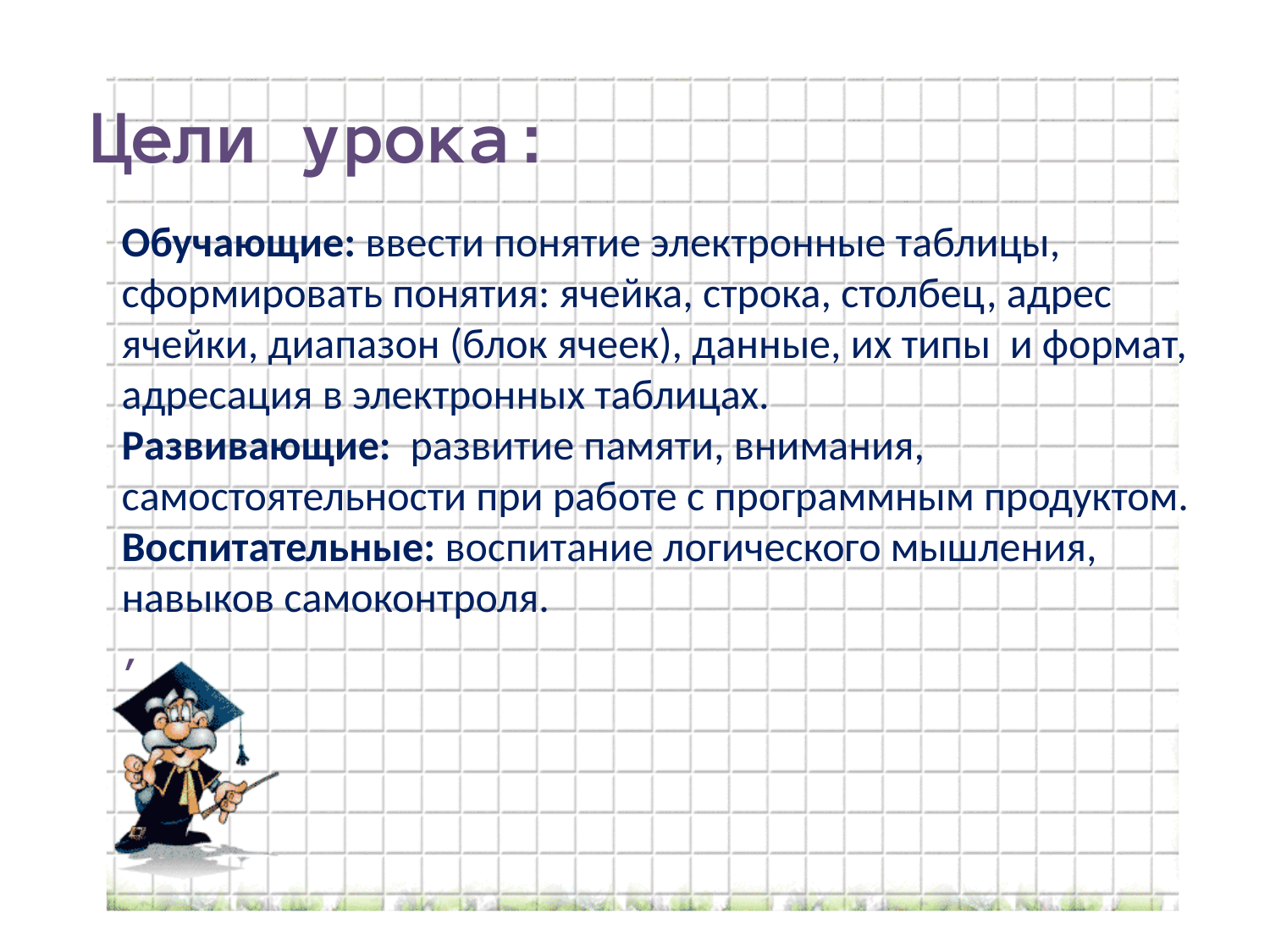

Цели урока:
Обучающие: ввести понятие электронные таблицы, сформировать понятия: ячейка, строка, столбец, адрес ячейки, диапазон (блок ячеек), данные, их типы  и формат, адресация в электронных таблицах.
Развивающие:  развитие памяти, внимания, самостоятельности при работе с программным продуктом.
Воспитательные: воспитание логического мышления, навыков самоконтроля.
,